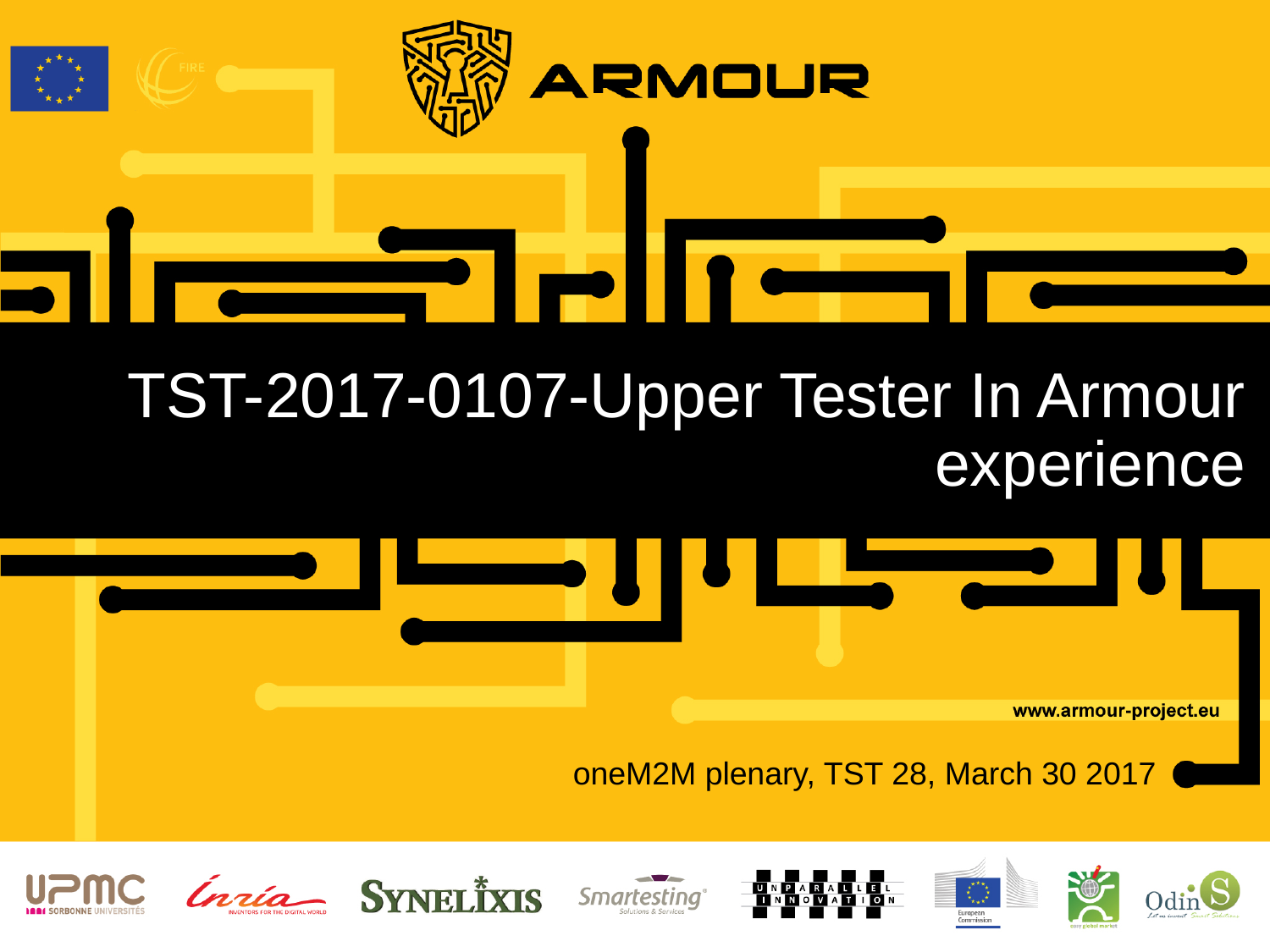

# TST-2017-0107-Upper Tester In Armour experience
oneM2M plenary, TST 28, March 30 2017